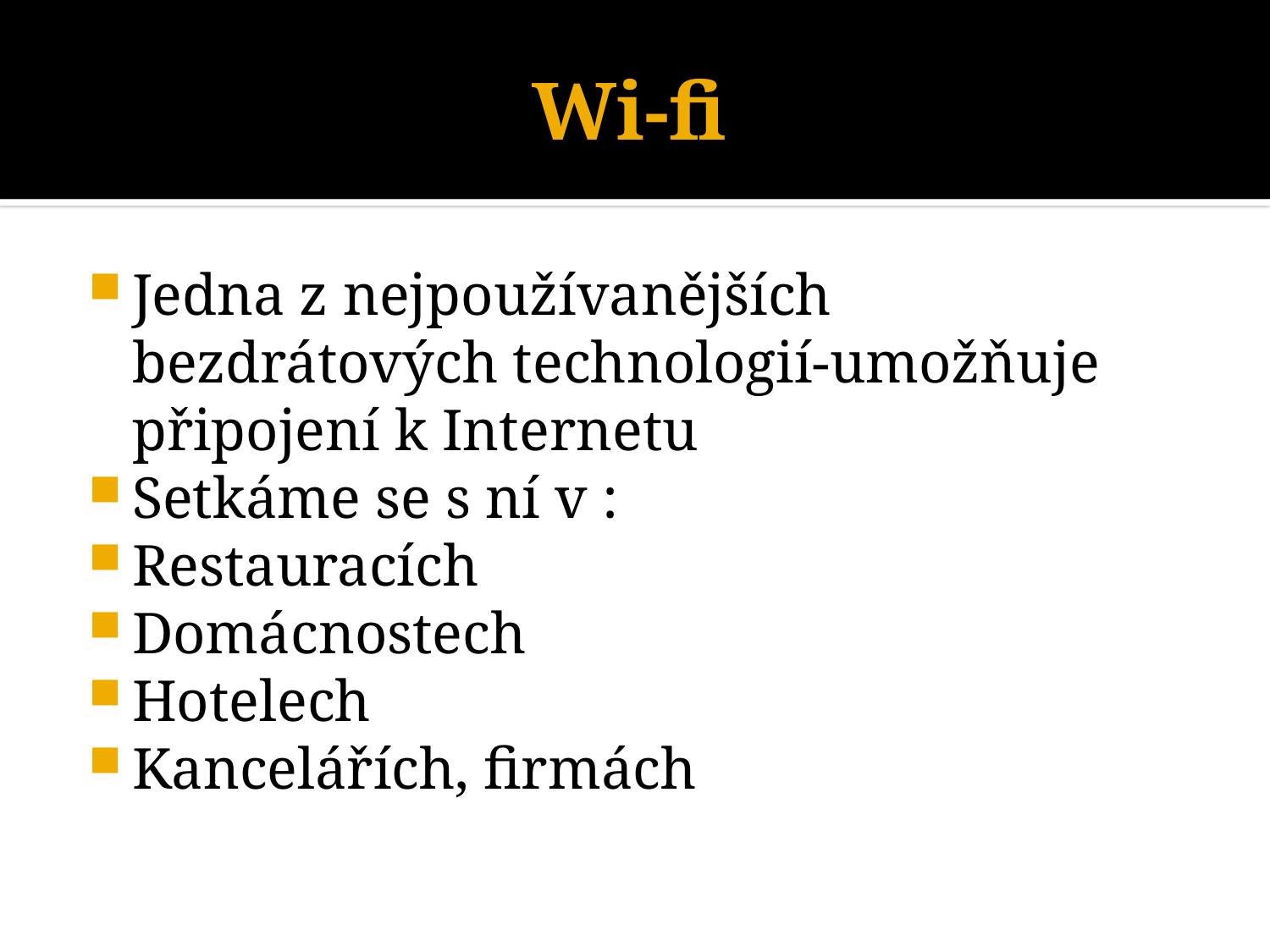

# Wi-fi
Jedna z nejpoužívanějších bezdrátových technologií-umožňuje připojení k Internetu
Setkáme se s ní v :
Restauracích
Domácnostech
Hotelech
Kancelářích, firmách